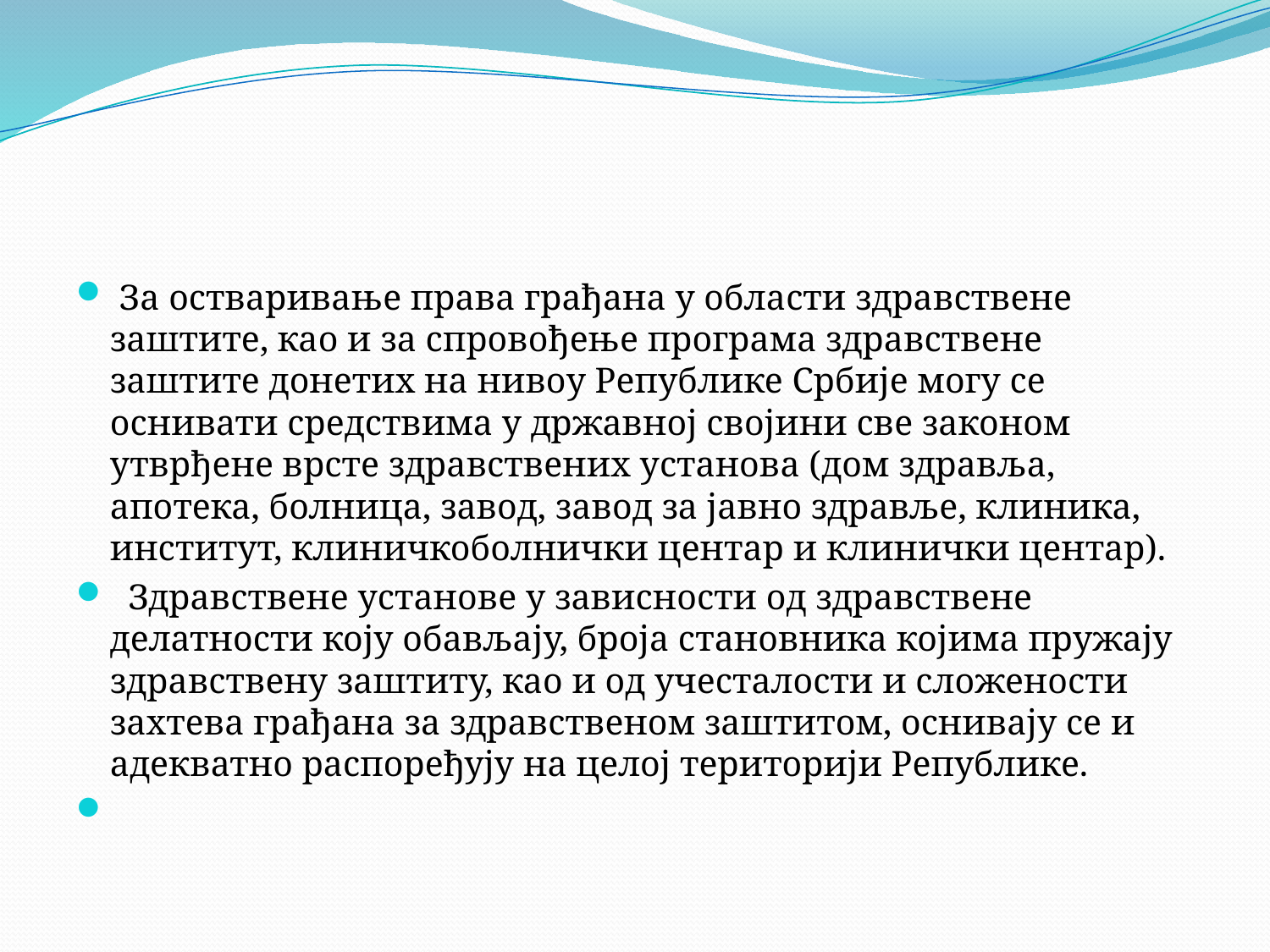

#
 За остваривање права грађана у области здравствене заштите, као и за спровођење програма здравствене заштите донетих на нивоу Републике Србије могу се оснивати средствима у државној својини све законом утврђене врсте здравствених установа (дом здравља, апотека, болница, завод, завод за јавно здравље, клиника, институт, клиничкоболнички центар и клинички центар).
  Здравствене установе у зависности од здравствене делатности коју обављају, броја становника којима пружају здравствену заштиту, као и од учесталости и сложености захтева грађана за здравственом заштитом, оснивају се и адекватно распоређују на целој територији Републике.